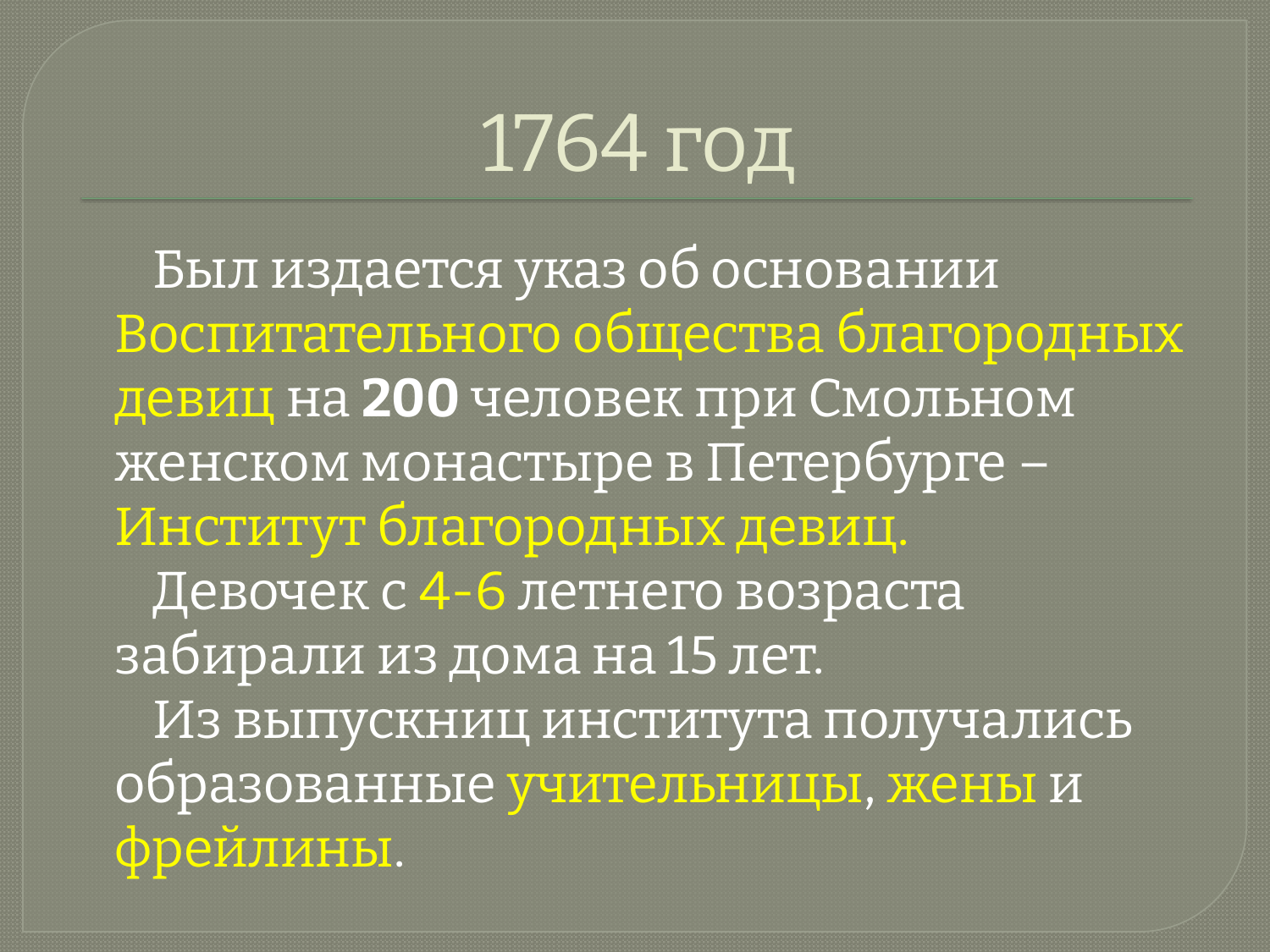

# 1764 год
Был издается указ об основании Воспитательного общества благородных девиц на 200 человек при Смольном женском монастыре в Петербурге – Институт благородных девиц.
Девочек с 4-6 летнего возраста забирали из дома на 15 лет.
Из выпускниц института получались образованные учительницы, жены и фрейлины.